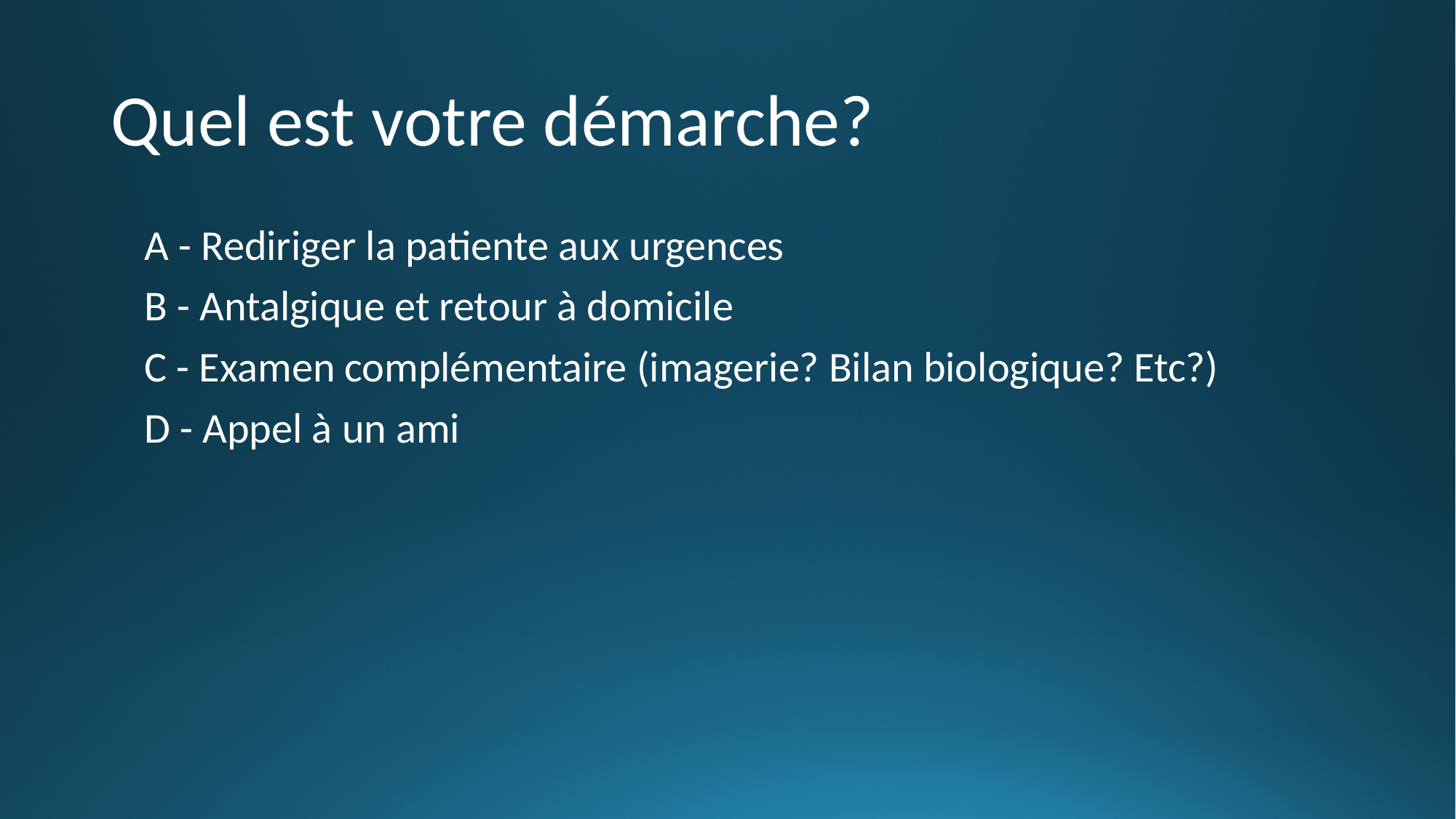

# Quel est votre démarche?
A - Rediriger la patiente aux urgences
B - Antalgique et retour à domicile
C - Examen complémentaire (imagerie? Bilan biologique? Etc?)
D - Appel à un ami